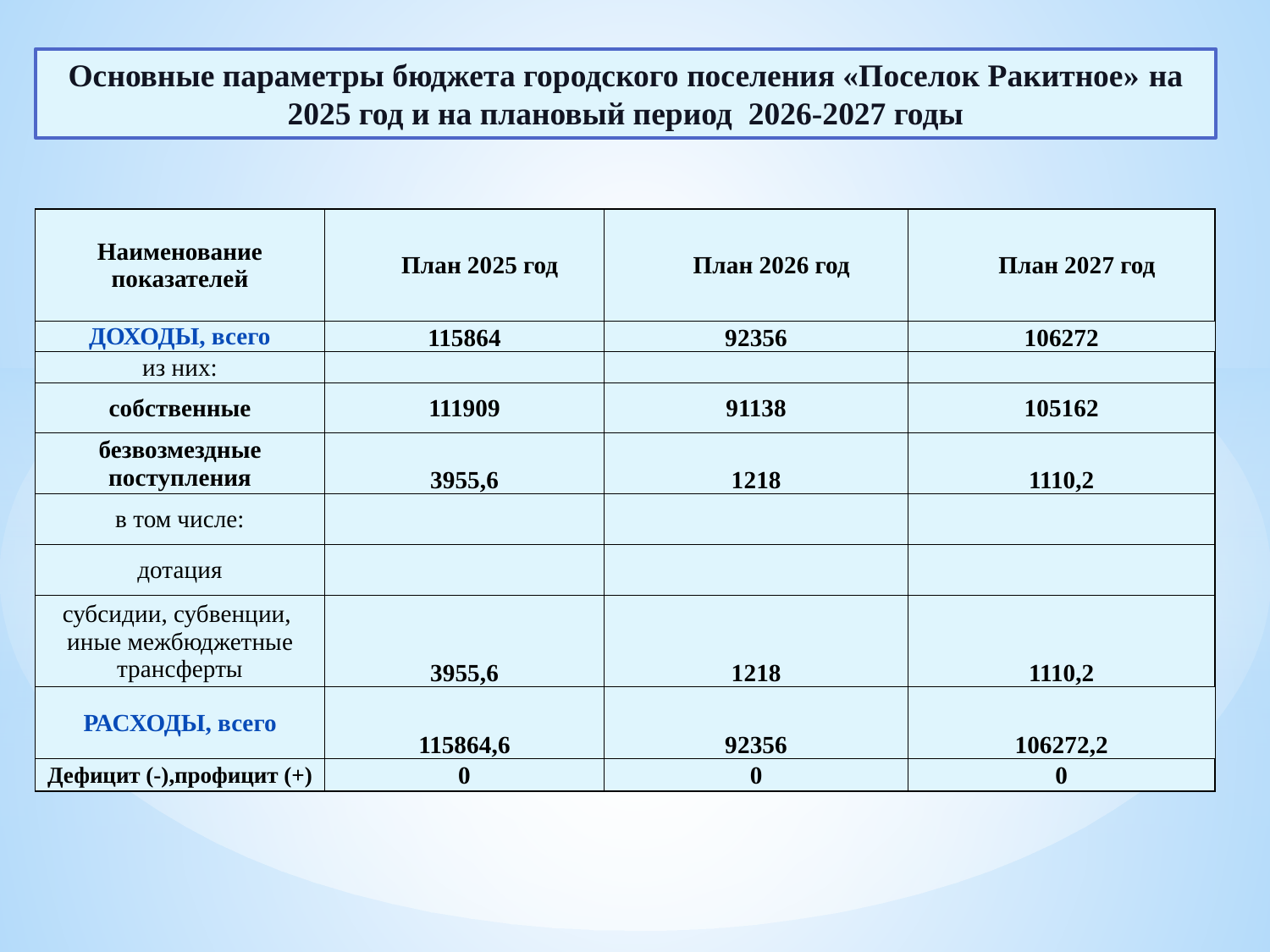

Основные параметры бюджета городского поселения «Поселок Ракитное» на 2025 год и на плановый период  2026-2027 годы
| Наименование показателей | План 2025 год | План 2026 год | План 2027 год |
| --- | --- | --- | --- |
| ДОХОДЫ, всего | 115864 | 92356 | 106272 |
| из них: |  |  |  |
| собственные | 111909 | 91138 | 105162 |
| безвозмездные поступления | 3955,6 | 1218 | 1110,2 |
| в том числе: |  |  |  |
| дотация |  |  |  |
| субсидии, субвенции, иные межбюджетные трансферты | 3955,6 | 1218 | 1110,2 |
| РАСХОДЫ, всего | 115864,6 | 92356 | 106272,2 |
| Дефицит (-),профицит (+) | 0 | 0 | 0 |